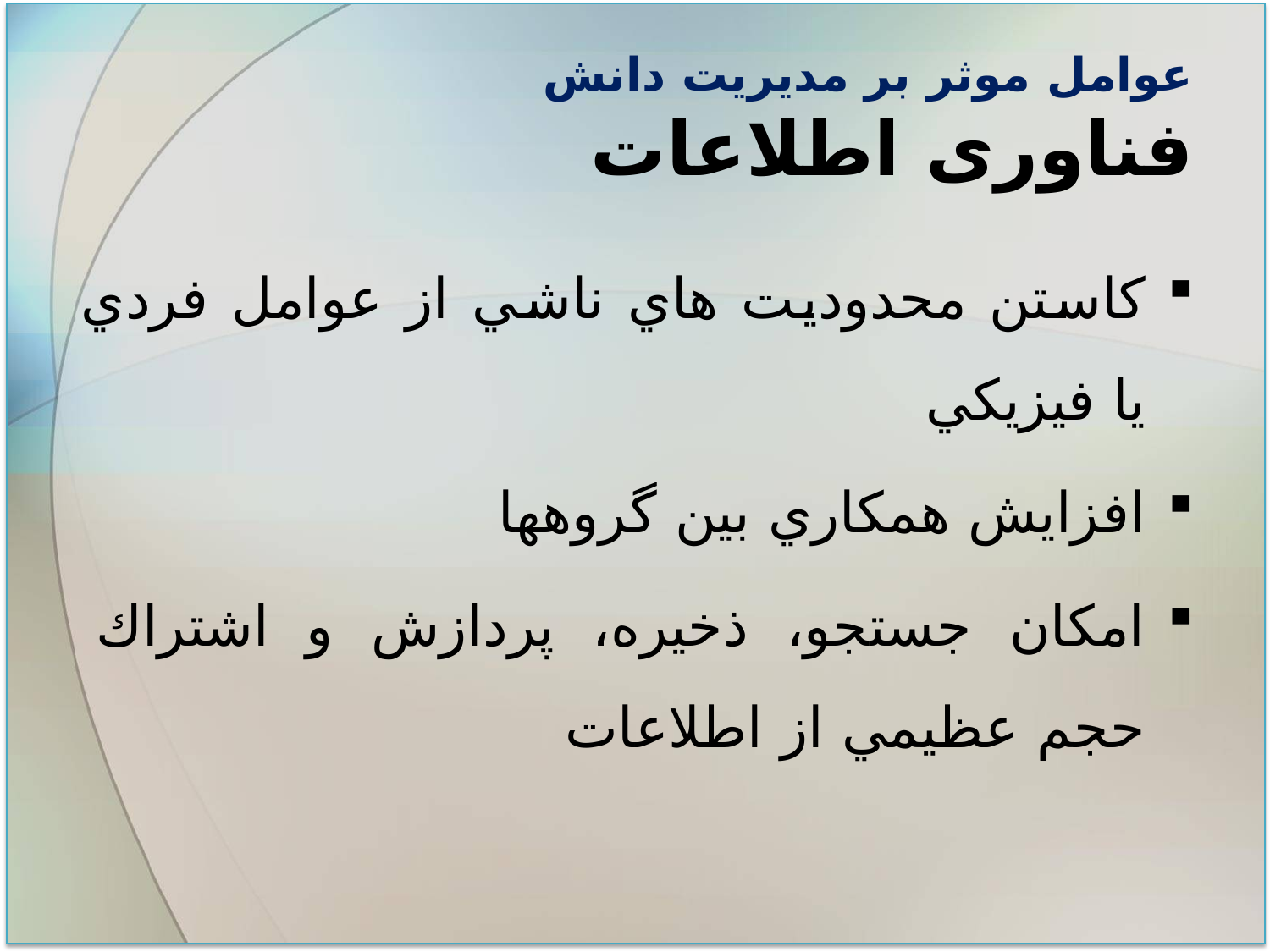

# عوامل موثر بر مديريت دانش فناوری اطلاعات
كاستن محدوديت هاي ناشي از عوامل فردي يا فيزيكي
افزايش همكاري بين گروهها
امكان جستجو، ذخيره، پردازش و اشتراك حجم عظيمي از اطلاعات